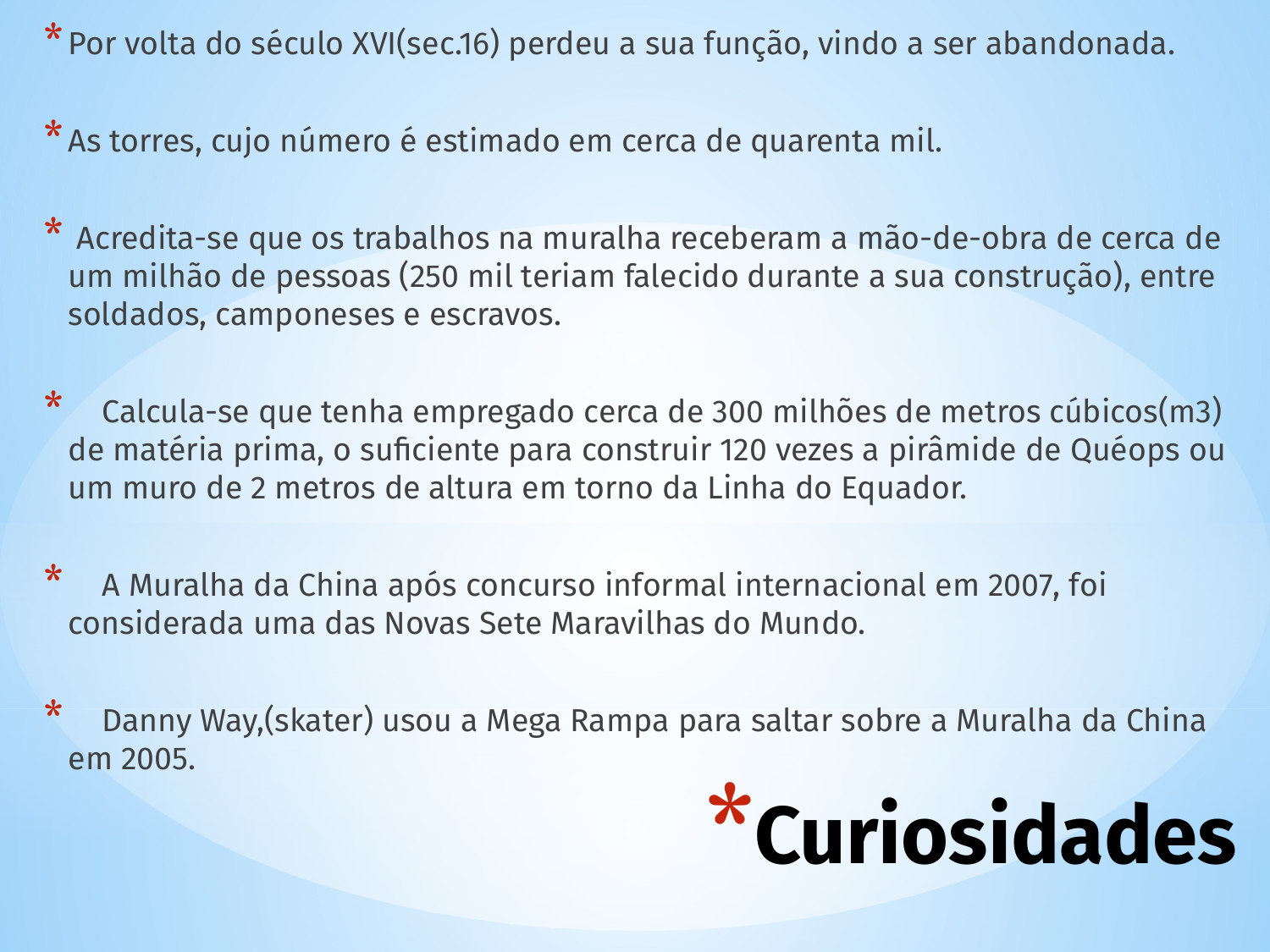

Por volta do século XVI(sec.16) perdeu a sua função, vindo a ser abandonada.

As torres, cujo número é estimado em cerca de quarenta mil.

 Acredita-se que os trabalhos na muralha receberam a mão-de-obra de cerca de um milhão de pessoas (250 mil teriam falecido durante a sua construção), entre soldados, camponeses e escravos.

    Calcula-se que tenha empregado cerca de 300 milhões de metros cúbicos(m3) de matéria prima, o suficiente para construir 120 vezes a pirâmide de Quéops ou um muro de 2 metros de altura em torno da Linha do Equador.

    A Muralha da China após concurso informal internacional em 2007, foi considerada uma das Novas Sete Maravilhas do Mundo.

    Danny Way,(skater) usou a Mega Rampa para saltar sobre a Muralha da China em 2005.
# Curiosidades